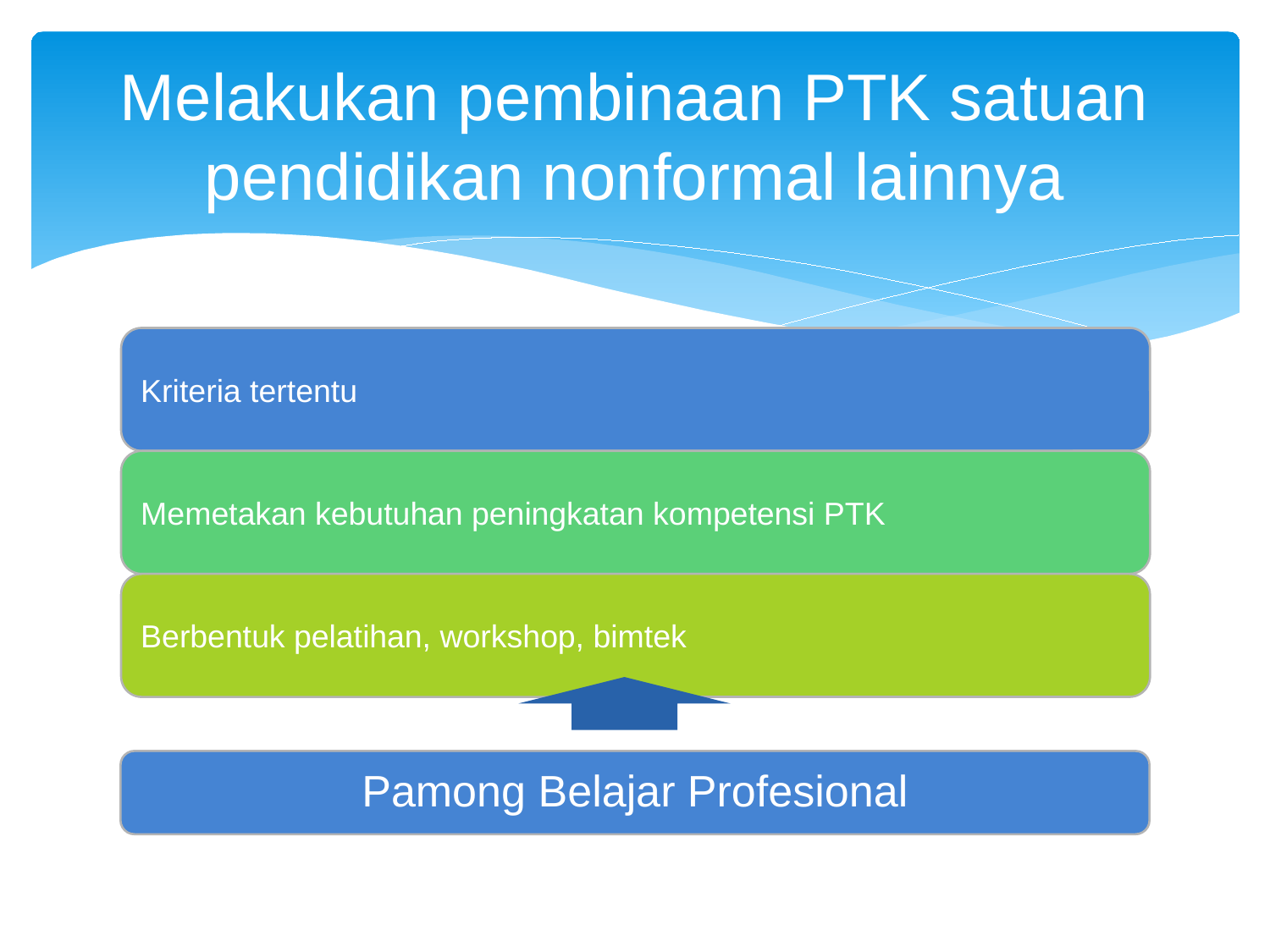

# Melakukan pembinaan PTK satuan pendidikan nonformal lainnya
Kriteria tertentu
Memetakan kebutuhan peningkatan kompetensi PTK
Berbentuk pelatihan, workshop, bimtek

Pamong Belajar Profesional